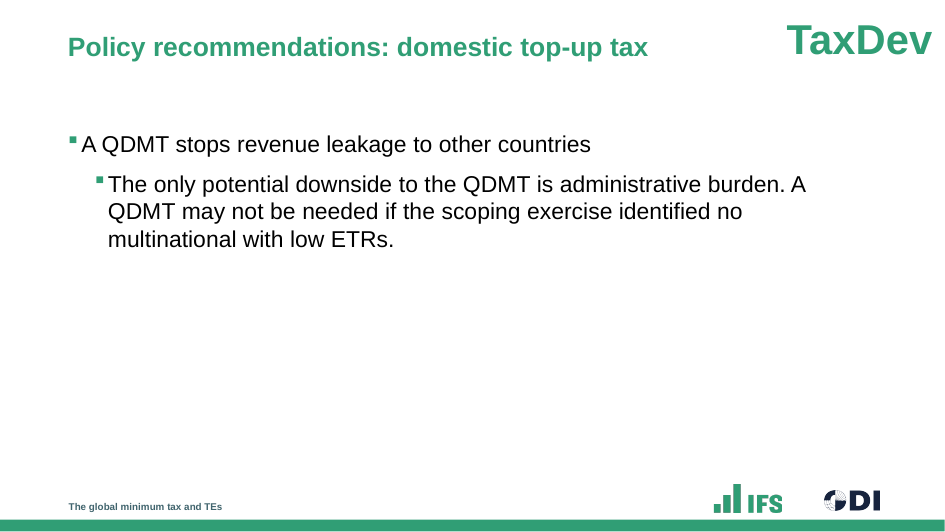

# Policy recommendations: domestic top-up tax
A QDMT stops revenue leakage to other countries
The only potential downside to the QDMT is administrative burden. A QDMT may not be needed if the scoping exercise identified no multinational with low ETRs.
The global minimum tax and TEs